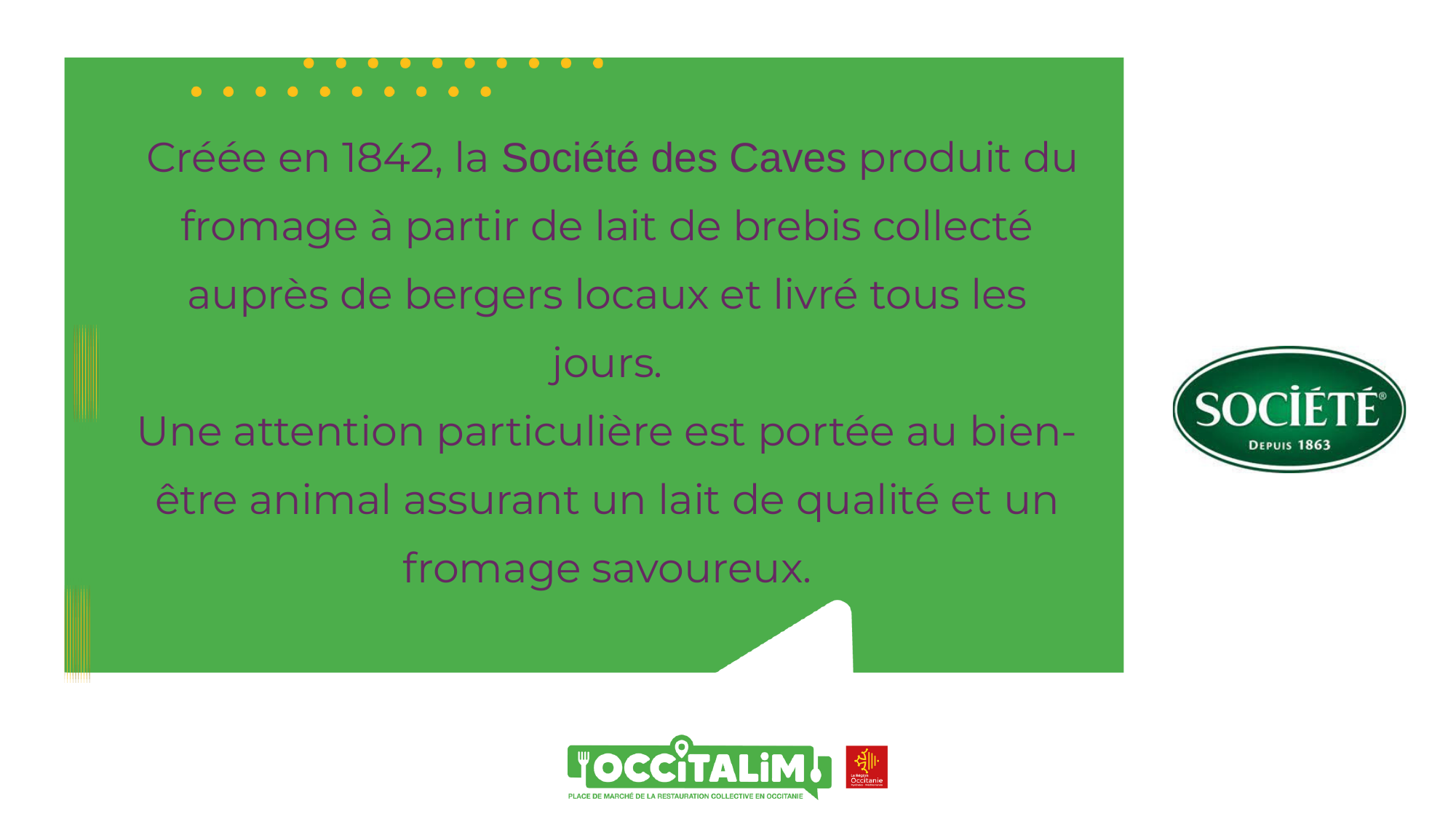

Créée en 1842, la Société des Caves produit du fromage à partir de lait de brebis collecté auprès de bergers locaux et livré tous les jours.
Une attention particulière est portée au bien-être animal assurant un lait de qualité et un fromage savoureux.